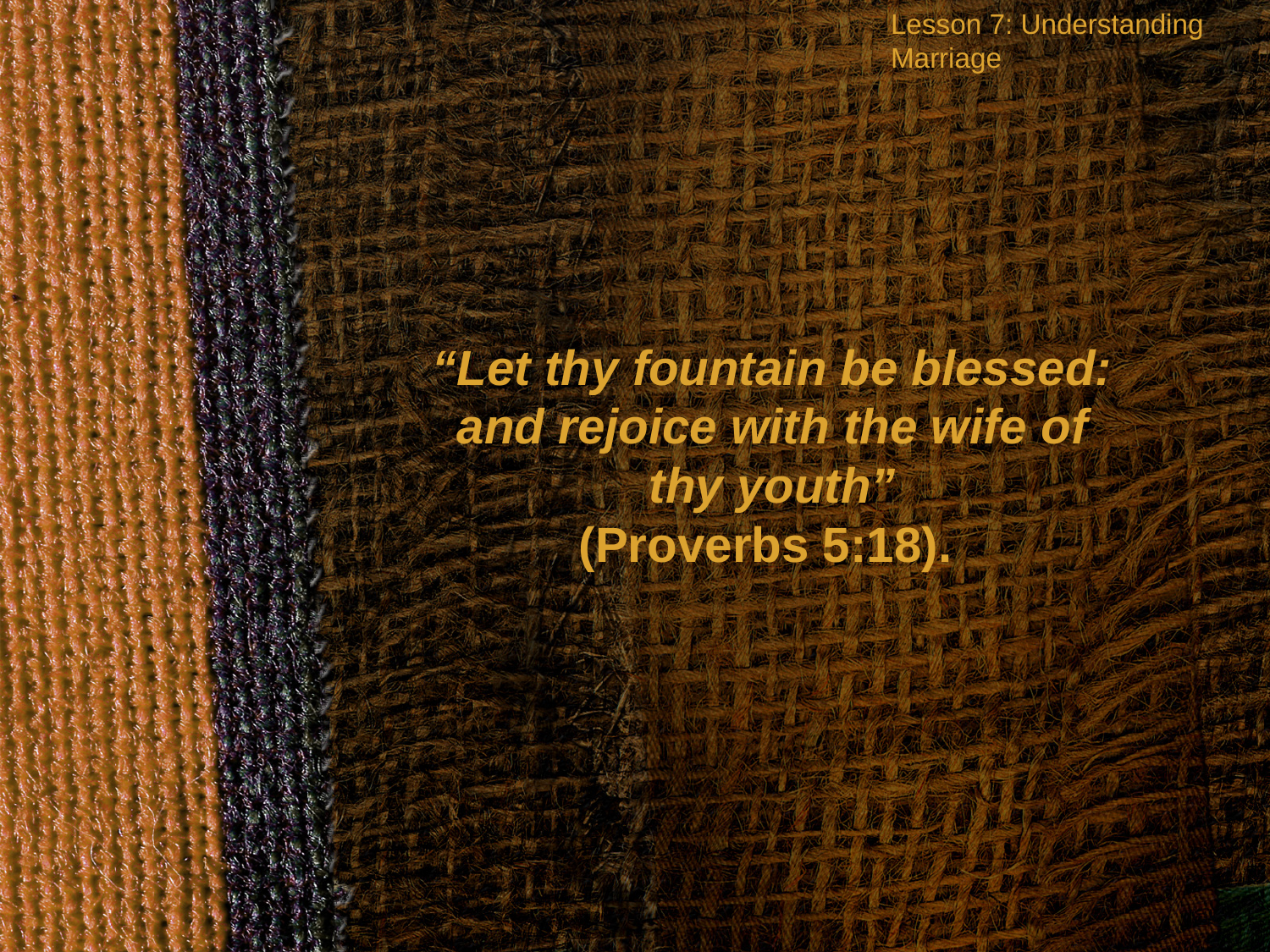

Lesson 7: Understanding Marriage
“Let thy fountain be blessed: and rejoice with the wife of thy youth”
(Proverbs 5:18).